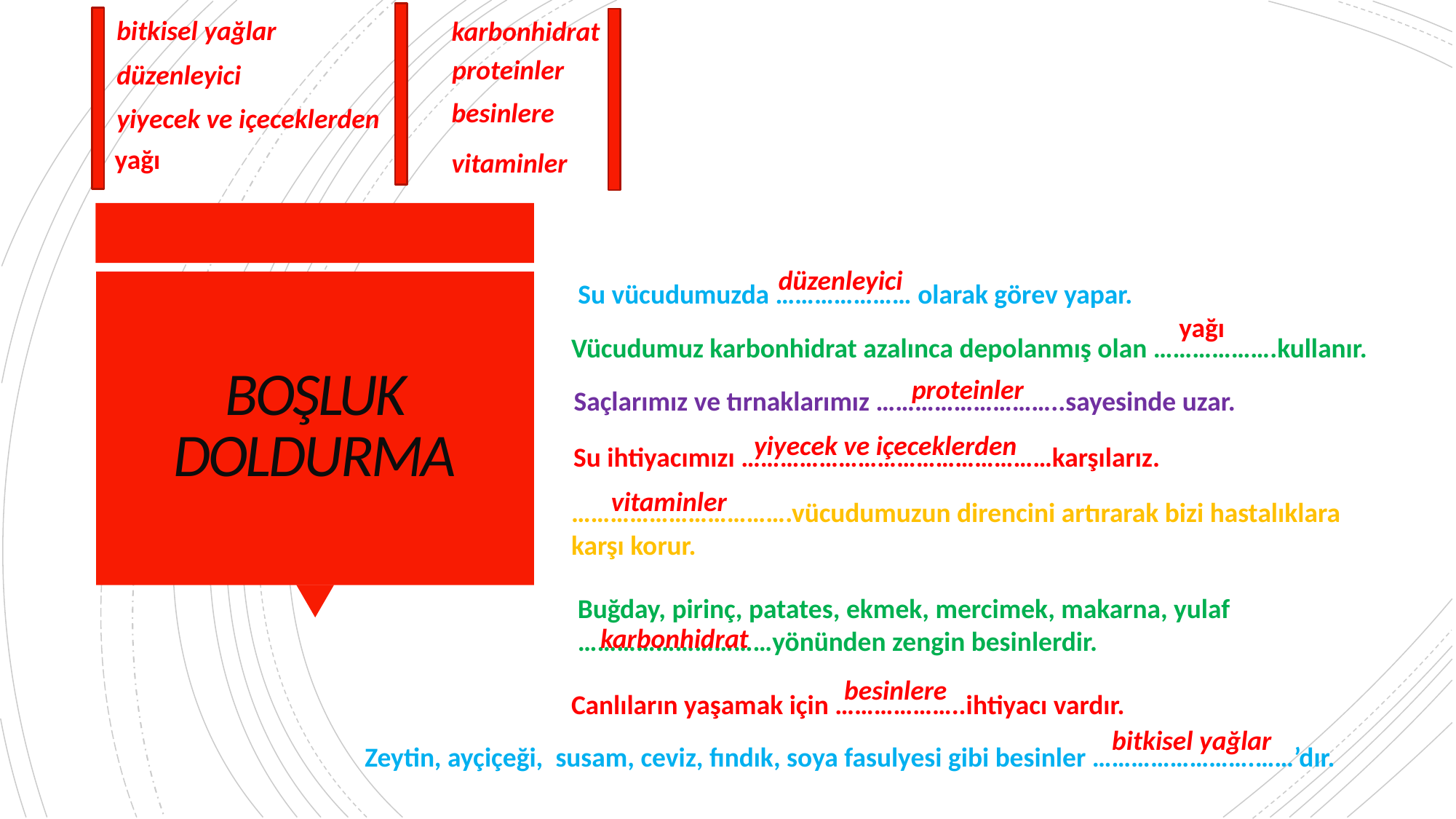

bitkisel yağlar
karbonhidrat

proteinler
düzenleyici
besinlere
yiyecek ve içeceklerden
yağı
vitaminler
düzenleyici
Su vücudumuzda ………………… olarak görev yapar.
# BOŞLUK DOLDURMA
yağı
Vücudumuz karbonhidrat azalınca depolanmış olan ……………….kullanır.
proteinler
Saçlarımız ve tırnaklarımız ………………………..sayesinde uzar.
yiyecek ve içeceklerden
Su ihtiyacımızı …………………………………………karşılarız.
vitaminler
…………………………….vücudumuzun direncini artırarak bizi hastalıklara karşı korur.
Buğday, pirinç, patates, ekmek, mercimek, makarna, yulaf …………………………yönünden zengin besinlerdir.
karbonhidrat
besinlere
Canlıların yaşamak için ………………..ihtiyacı vardır.
bitkisel yağlar
Zeytin, ayçiçeği,  susam, ceviz, fındık, soya fasulyesi gibi besinler …………………….……’dır.